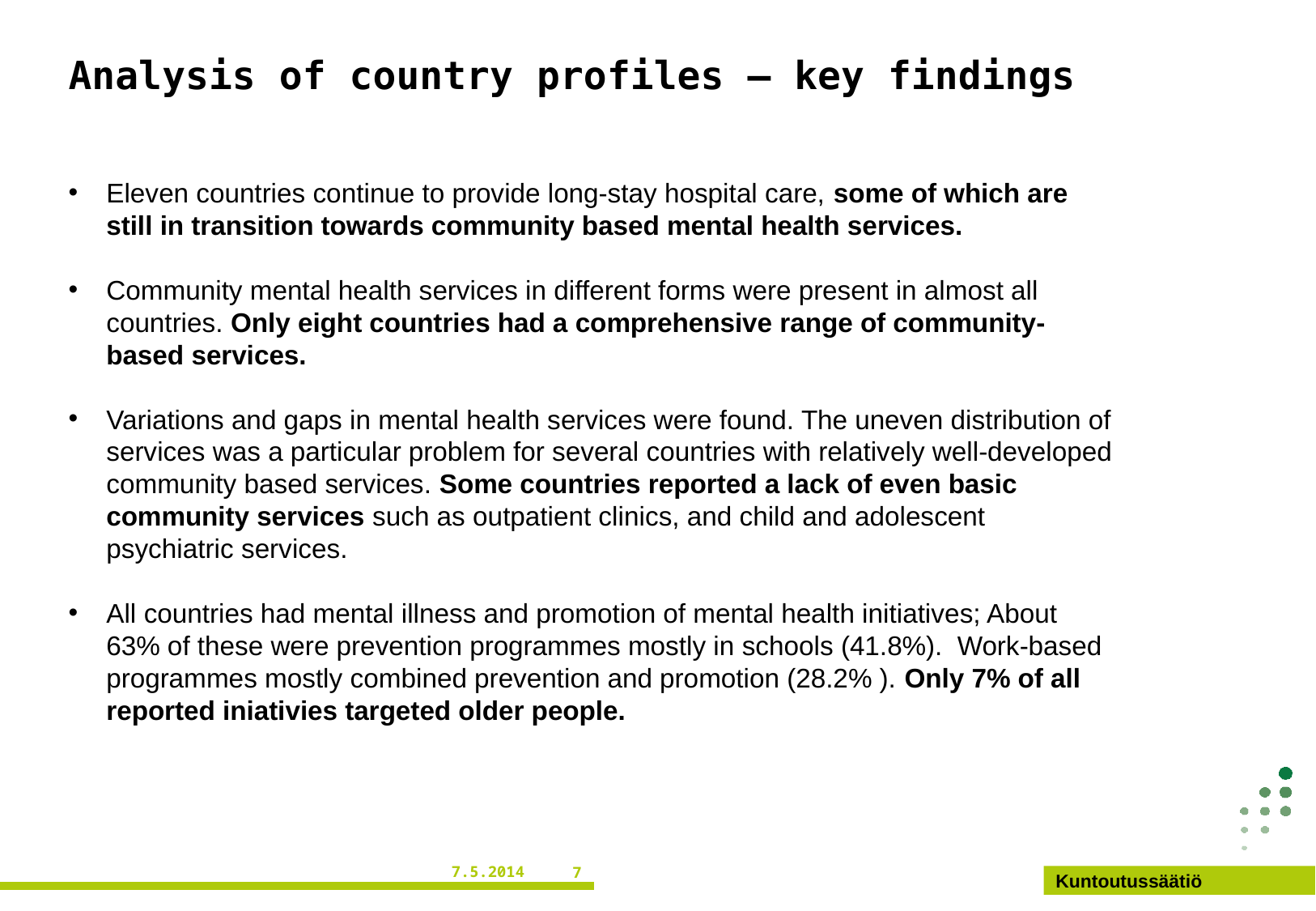

Analysis of country profiles – key findings

Eleven countries continue to provide long-stay hospital care, some of which are still in transition towards community based mental health services.

Community mental health services in different forms were present in almost all countries. Only eight countries had a comprehensive range of community-based services.

Variations and gaps in mental health services were found. The uneven distribution of services was a particular problem for several countries with relatively well-developed community based services. Some countries reported a lack of even basic community services such as outpatient clinics, and child and adolescent psychiatric services.

All countries had mental illness and promotion of mental health initiatives; About 63% of these were prevention programmes mostly in schools (41.8%).  Work-based programmes mostly combined prevention and promotion (28.2% ). Only 7% of all reported iniativies targeted older people.